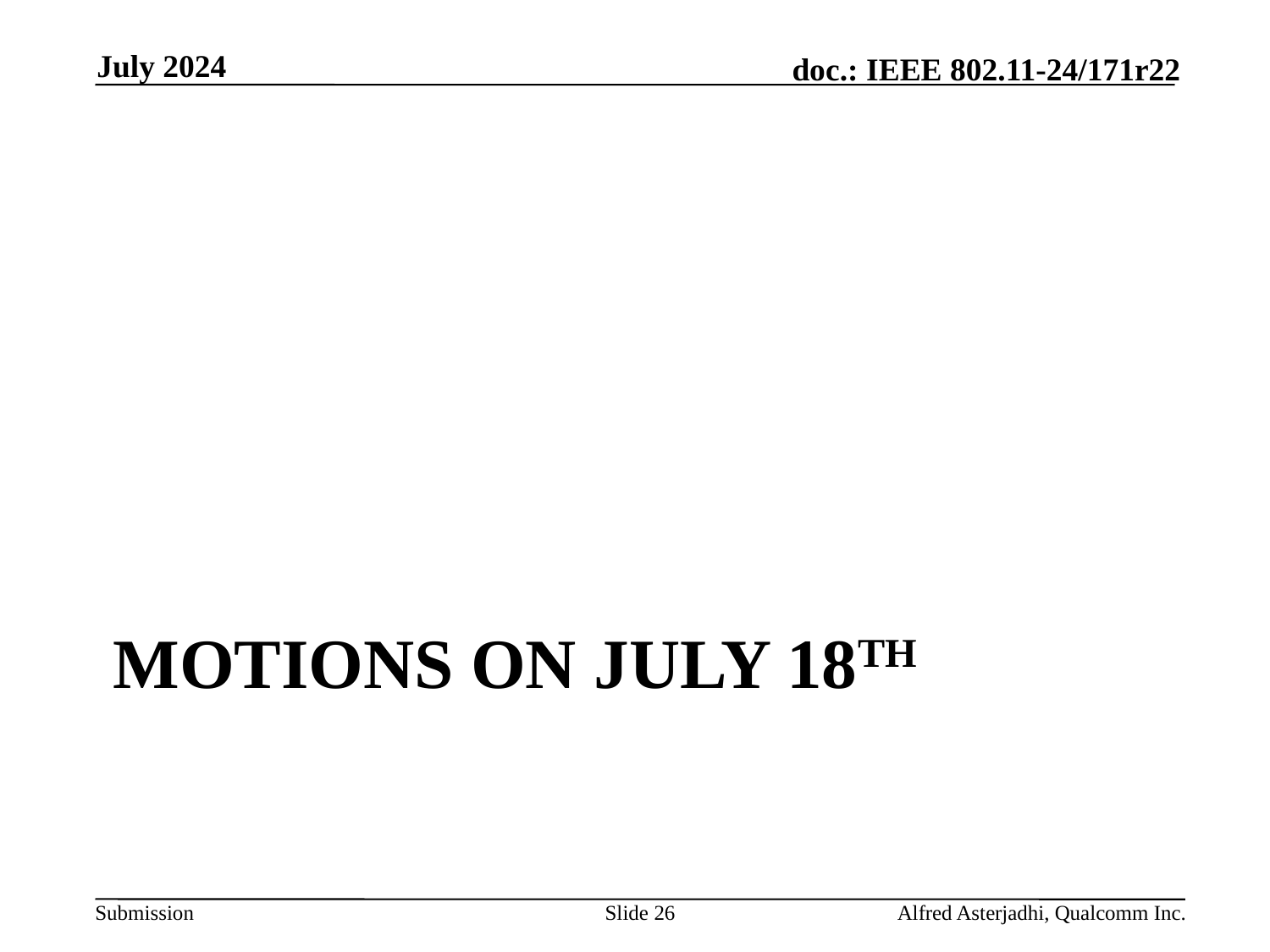

July 2024

# Motions on July 18th
Slide 26
Alfred Asterjadhi, Qualcomm Inc.